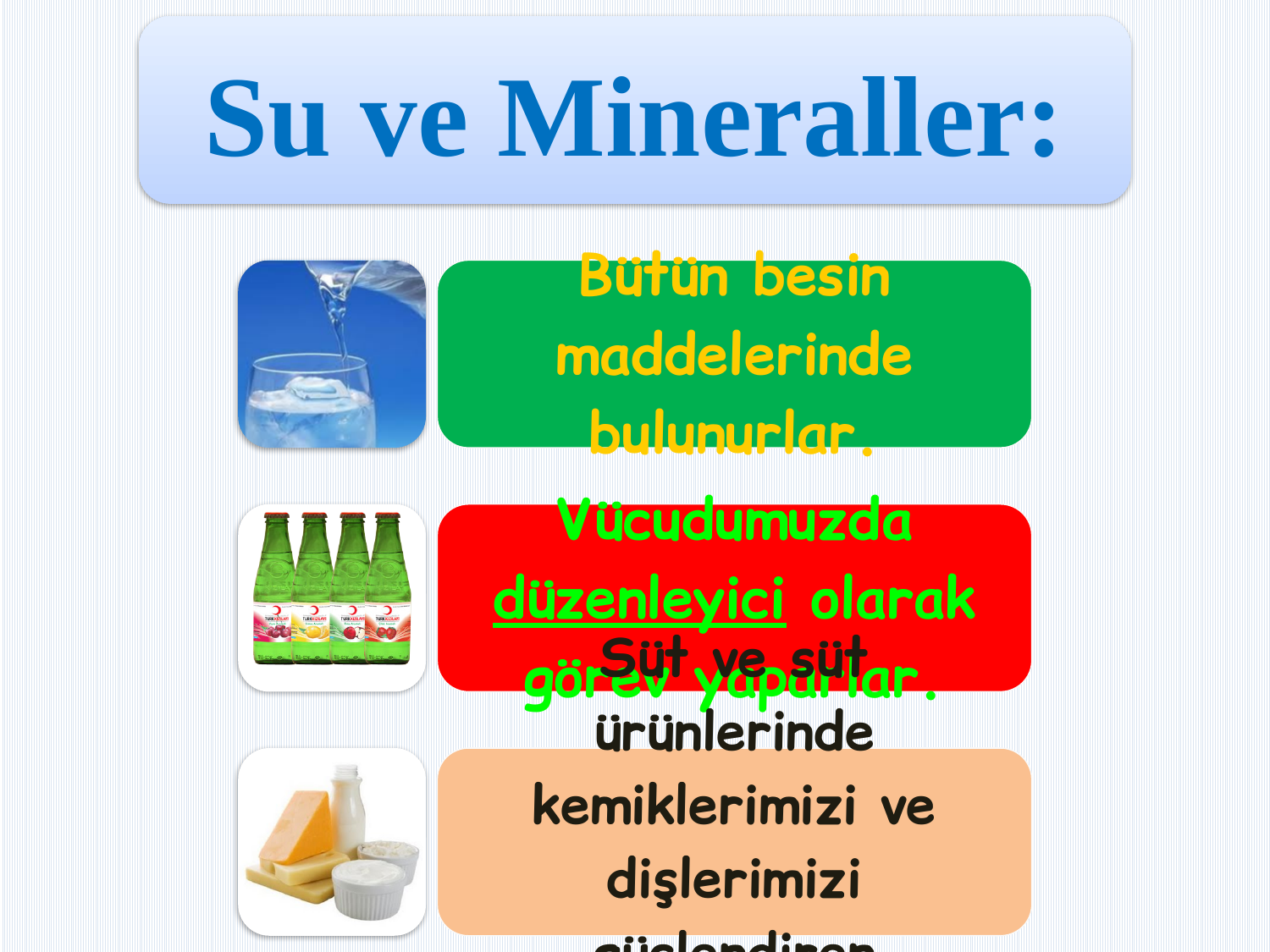

Su ve Mineraller:
Bütün besin maddelerinde bulunurlar.